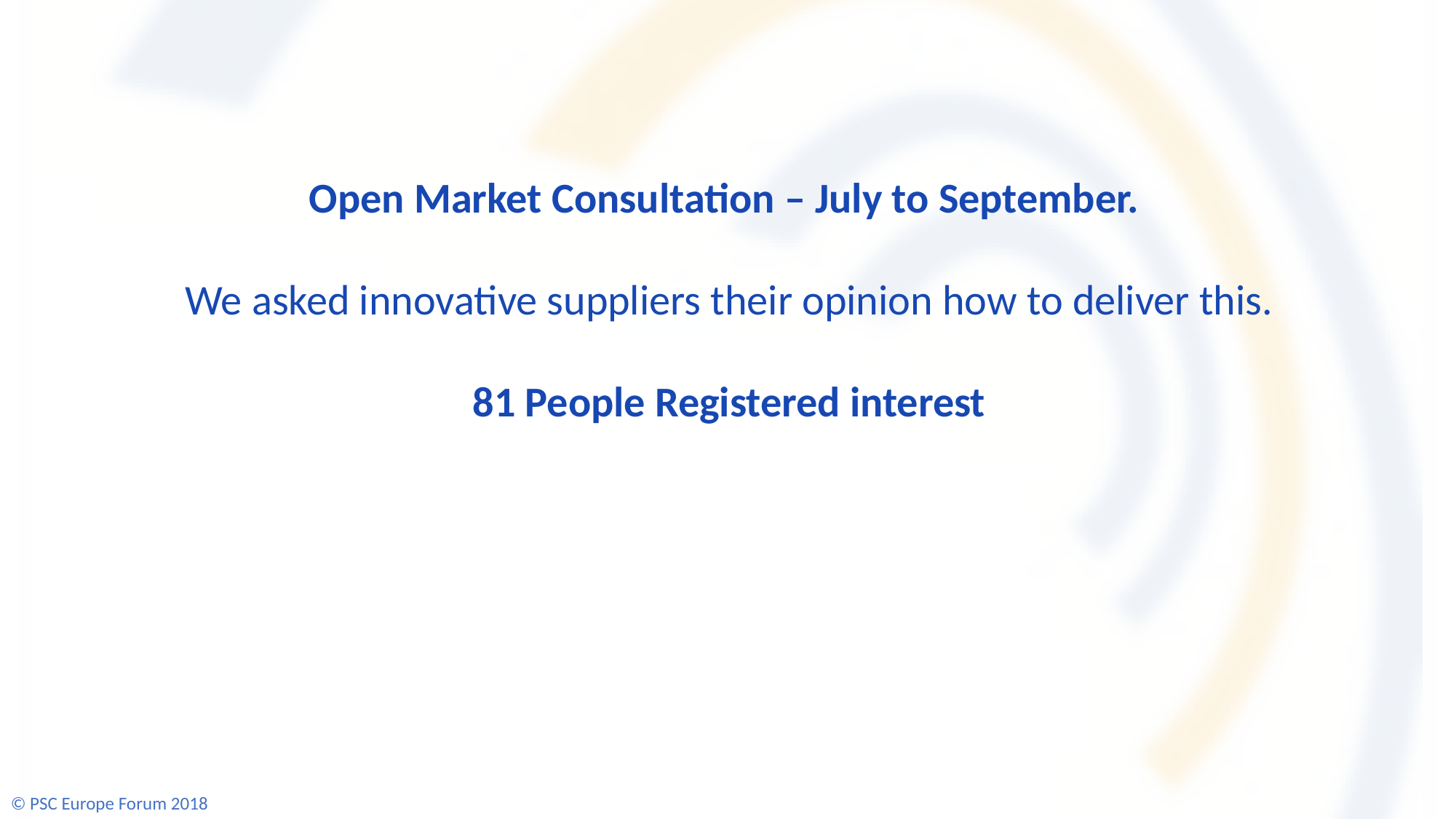

Open Market Consultation – July to September.

We asked innovative suppliers their opinion how to deliver this.

81 People Registered interest